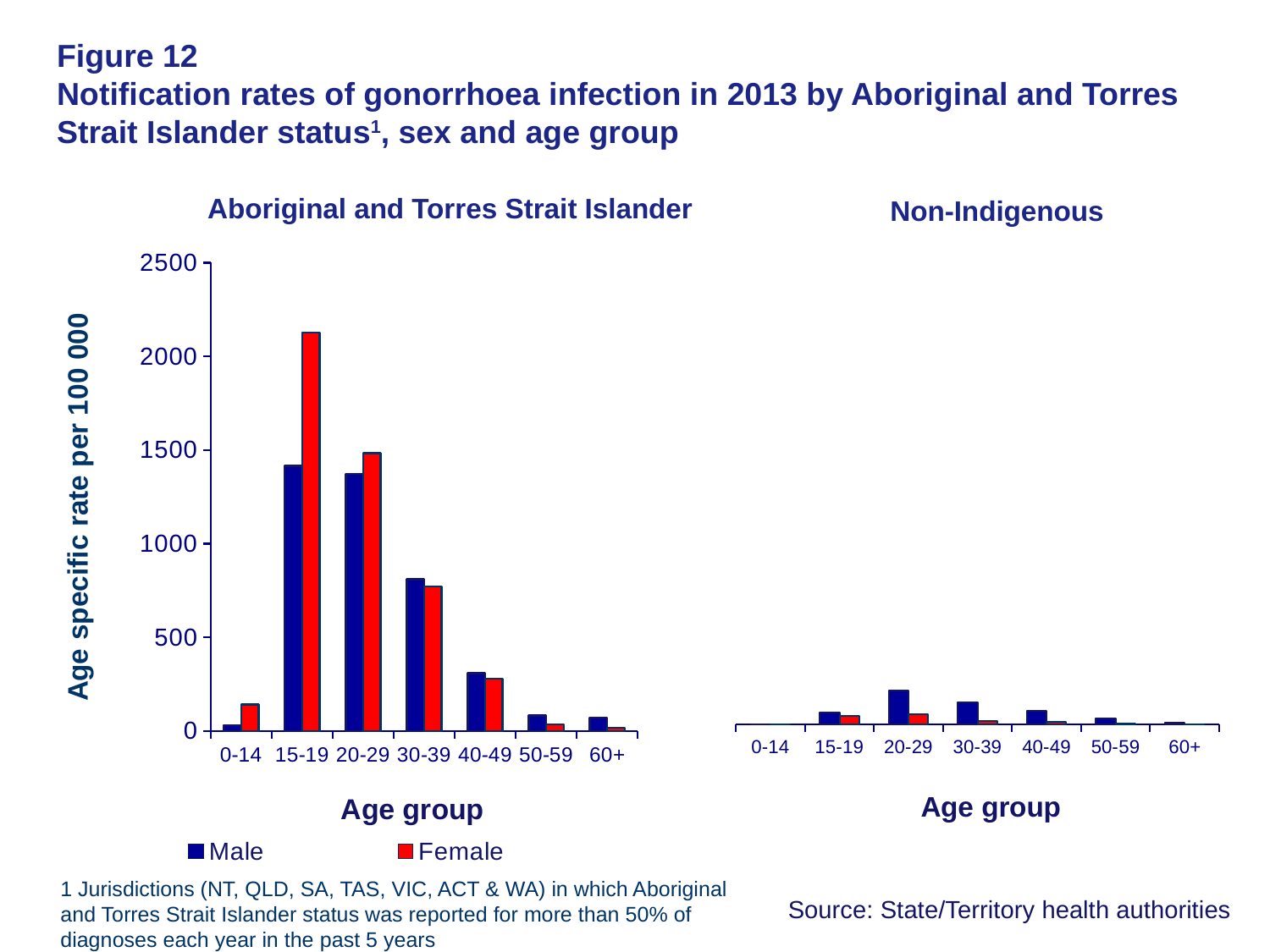

# Figure 12 Notification rates of gonorrhoea infection in 2013 by Aboriginal and Torres Strait Islander status1, sex and age group
Aboriginal and Torres Strait Islander
Non-Indigenous

### Chart

| Category | Male | Female |
|---|---|---|
| 0-14 | 29.8537834009641 | 140.1720257790237 |
| 15-19 | 1415.456431205696 | 2125.588675158605 |
| 20-29 | 1371.76638327449 | 1483.033241971928 |
| 30-39 | 810.296470906589 | 770.7535177611564 |
| 40-49 | 309.0111434714592 | 280.0152329397152 |
| 50-59 | 82.81692733258656 | 35.19558849532927 |
| 60+ | 71.26946675451168 | 17.39304323831897 |

### Chart

| Category | Male | Female |
|---|---|---|
| 0-14 | 0.330406888058477 | 0.996186399226481 |
| 15-19 | 74.21982804033632 | 53.92219178346293 |
| 20-29 | 219.8097335680397 | 65.96368051026946 |
| 30-39 | 144.5492287896053 | 23.97496449589816 |
| 40-49 | 90.43221354690095 | 12.8729121745567 |
| 50-59 | 37.50709479998832 | 6.103171578256847 |
| 60+ | 8.73553055128018 | 1.128712570793793 |
1 Jurisdictions (NT, QLD, SA, TAS, VIC, ACT & WA) in which Aboriginal and Torres Strait Islander status was reported for more than 50% of diagnoses each year in the past 5 years
 Source: State/Territory health authorities